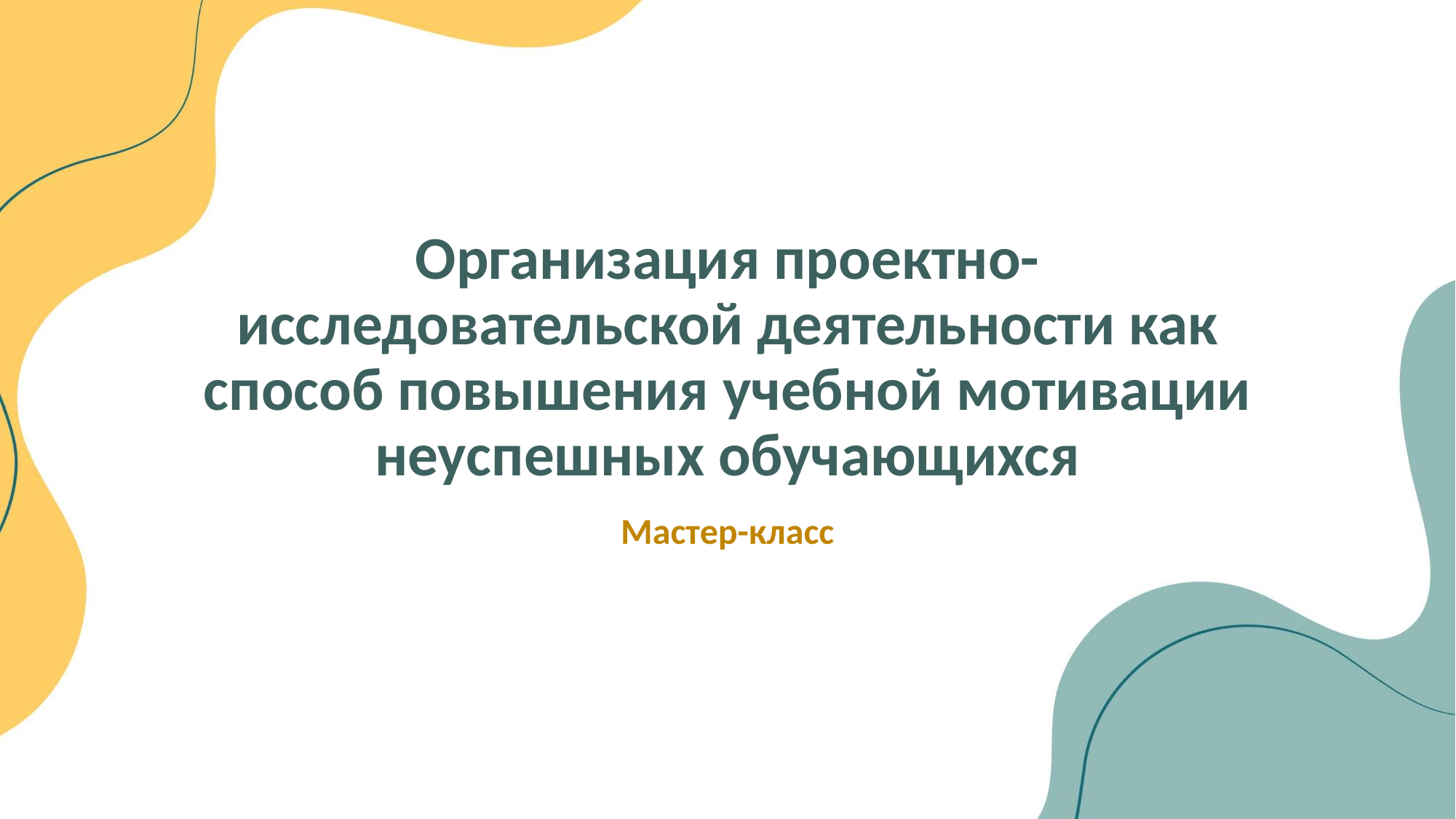

# Организация проектно-исследовательской деятельности как способ повышения учебной мотивации неуспешных обучающихся
Мастер-класс